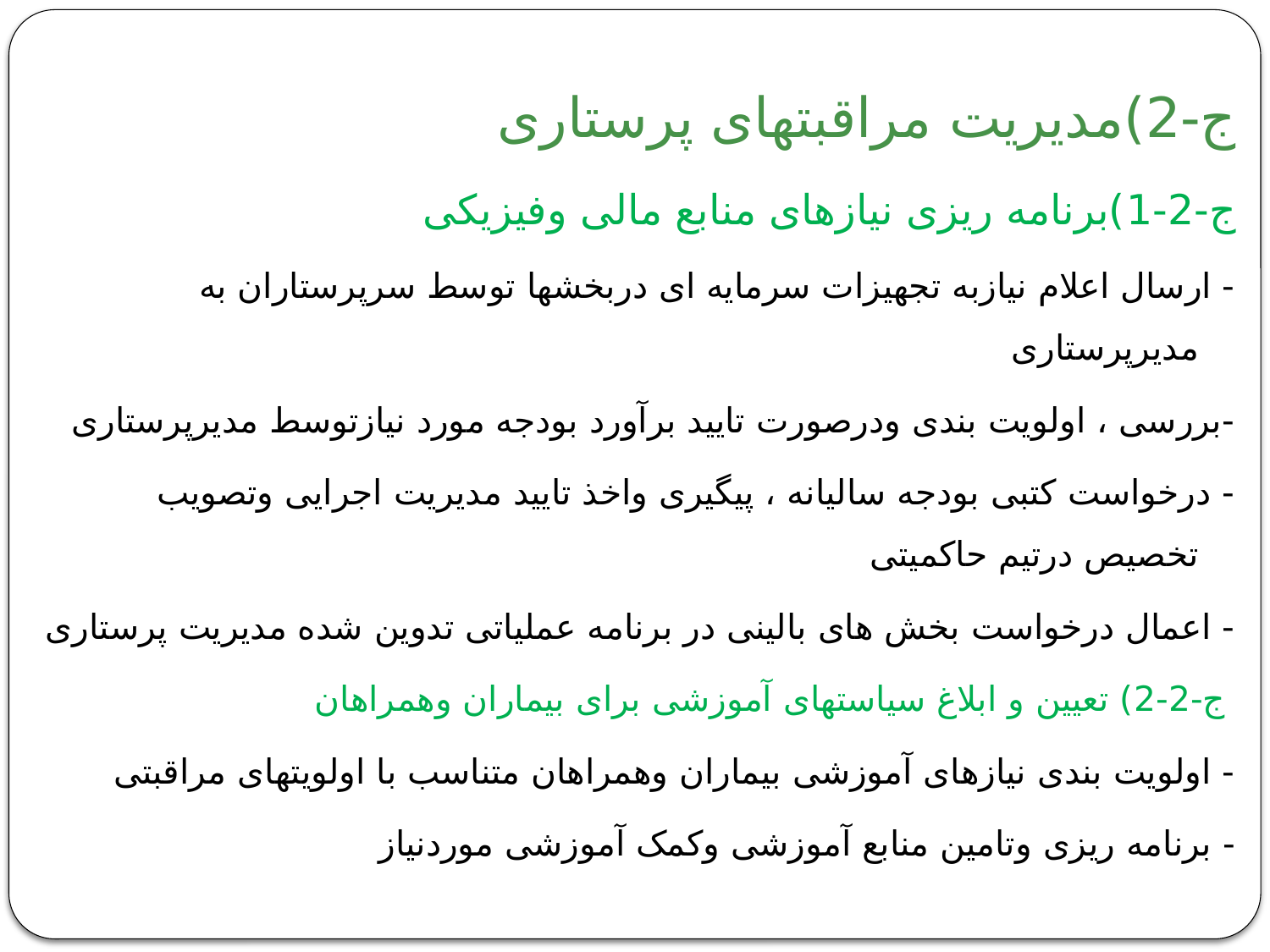

ج-2)مدیریت مراقبتهای پرستاری
ج-2-1)برنامه ریزی نیازهای منابع مالی وفیزیکی
- ارسال اعلام نیازبه تجهیزات سرمایه ای دربخشها توسط سرپرستاران به مدیرپرستاری
-بررسی ، اولویت بندی ودرصورت تایید برآورد بودجه مورد نیازتوسط مدیرپرستاری
- درخواست کتبی بودجه سالیانه ، پیگیری واخذ تایید مدیریت اجرایی وتصویب تخصیص درتیم حاکمیتی
- اعمال درخواست بخش های بالینی در برنامه عملیاتی تدوین شده مدیریت پرستاری
 ج-2-2) تعیین و ابلاغ سیاستهای آموزشی برای بیماران وهمراهان
- اولویت بندی نیازهای آموزشی بیماران وهمراهان متناسب با اولویتهای مراقبتی
- برنامه ریزی وتامین منابع آموزشی وکمک آموزشی موردنیاز